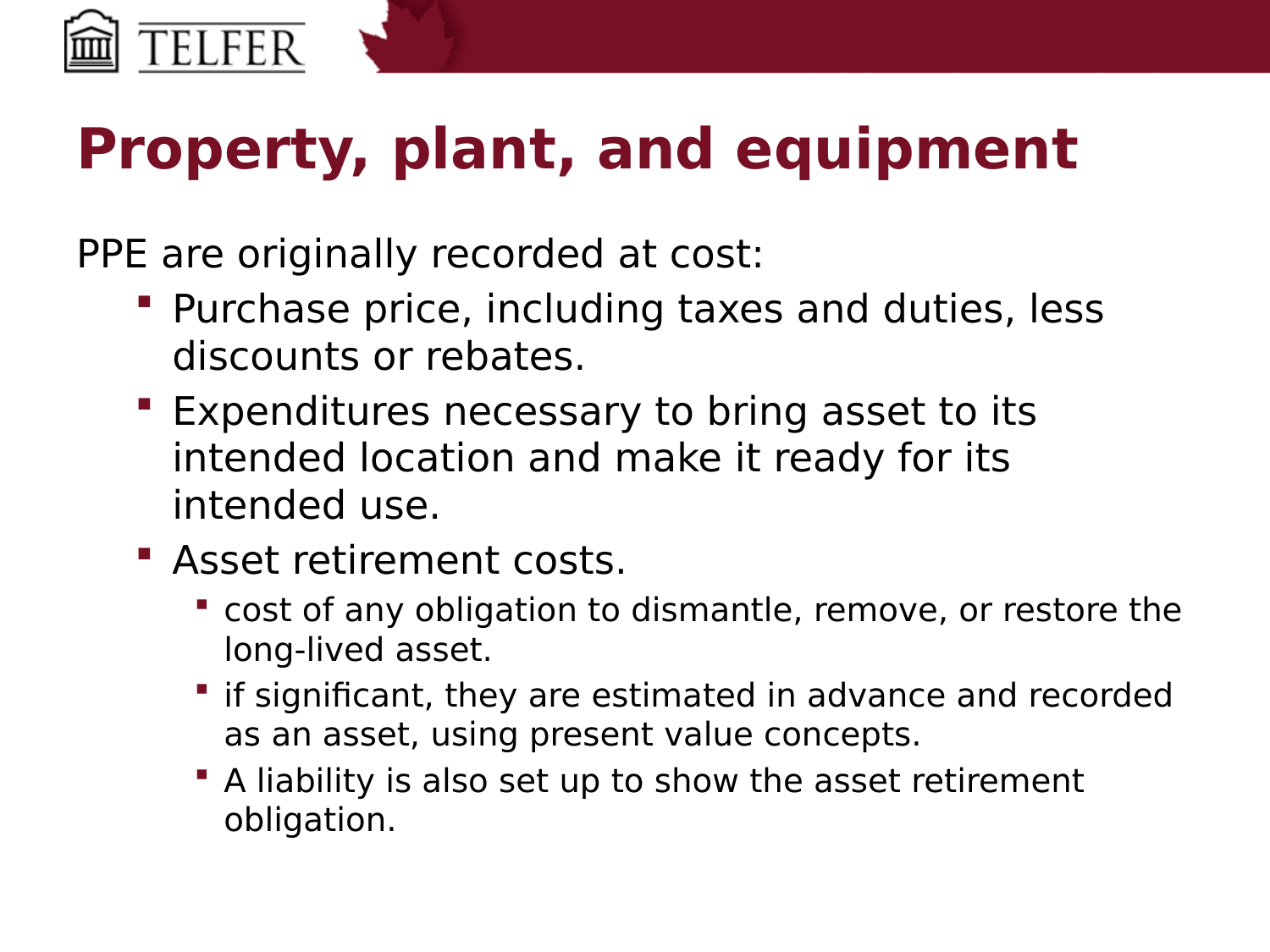

# Property, plant, and equipment
PPE are originally recorded at cost:
Purchase price, including taxes and duties, less discounts or rebates.
Expenditures necessary to bring asset to its intended location and make it ready for its intended use.
Asset retirement costs.
cost of any obligation to dismantle, remove, or restore the long-lived asset.
if significant, they are estimated in advance and recorded as an asset, using present value concepts.
A liability is also set up to show the asset retirement obligation.